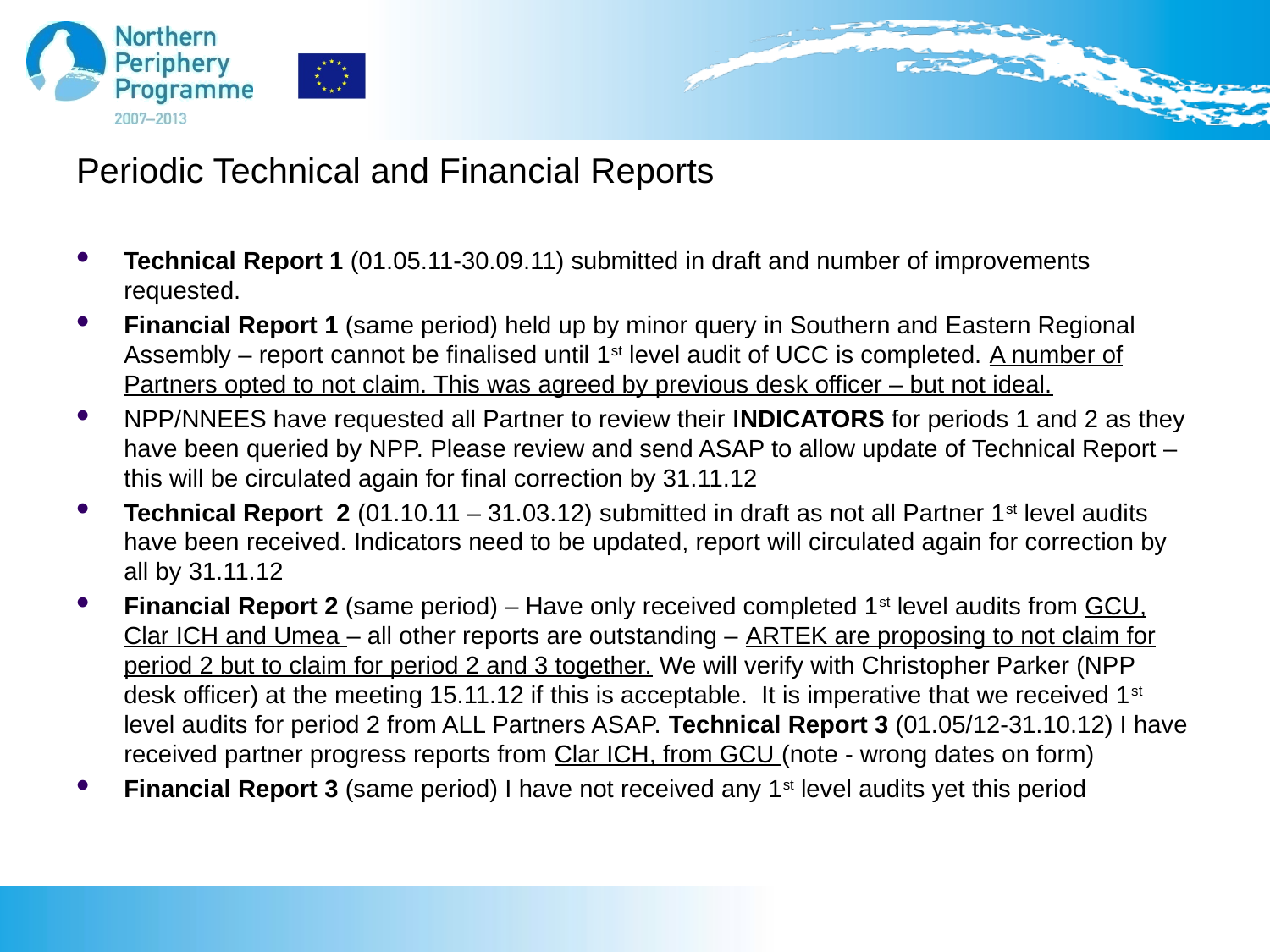

# Periodic Technical and Financial Reports
Technical Report 1 (01.05.11-30.09.11) submitted in draft and number of improvements requested.
Financial Report 1 (same period) held up by minor query in Southern and Eastern Regional Assembly – report cannot be finalised until 1st level audit of UCC is completed. A number of Partners opted to not claim. This was agreed by previous desk officer – but not ideal.
NPP/NNEES have requested all Partner to review their INDICATORS for periods 1 and 2 as they have been queried by NPP. Please review and send ASAP to allow update of Technical Report – this will be circulated again for final correction by 31.11.12
Technical Report  2 (01.10.11 – 31.03.12) submitted in draft as not all Partner 1st level audits have been received. Indicators need to be updated, report will circulated again for correction by all by 31.11.12
Financial Report 2 (same period) – Have only received completed 1st level audits from GCU, Clar ICH and Umea – all other reports are outstanding – ARTEK are proposing to not claim for period 2 but to claim for period 2 and 3 together. We will verify with Christopher Parker (NPP desk officer) at the meeting 15.11.12 if this is acceptable.  It is imperative that we received 1st level audits for period 2 from ALL Partners ASAP. Technical Report 3 (01.05/12-31.10.12) I have received partner progress reports from Clar ICH, from GCU (note - wrong dates on form)
Financial Report 3 (same period) I have not received any 1st level audits yet this period